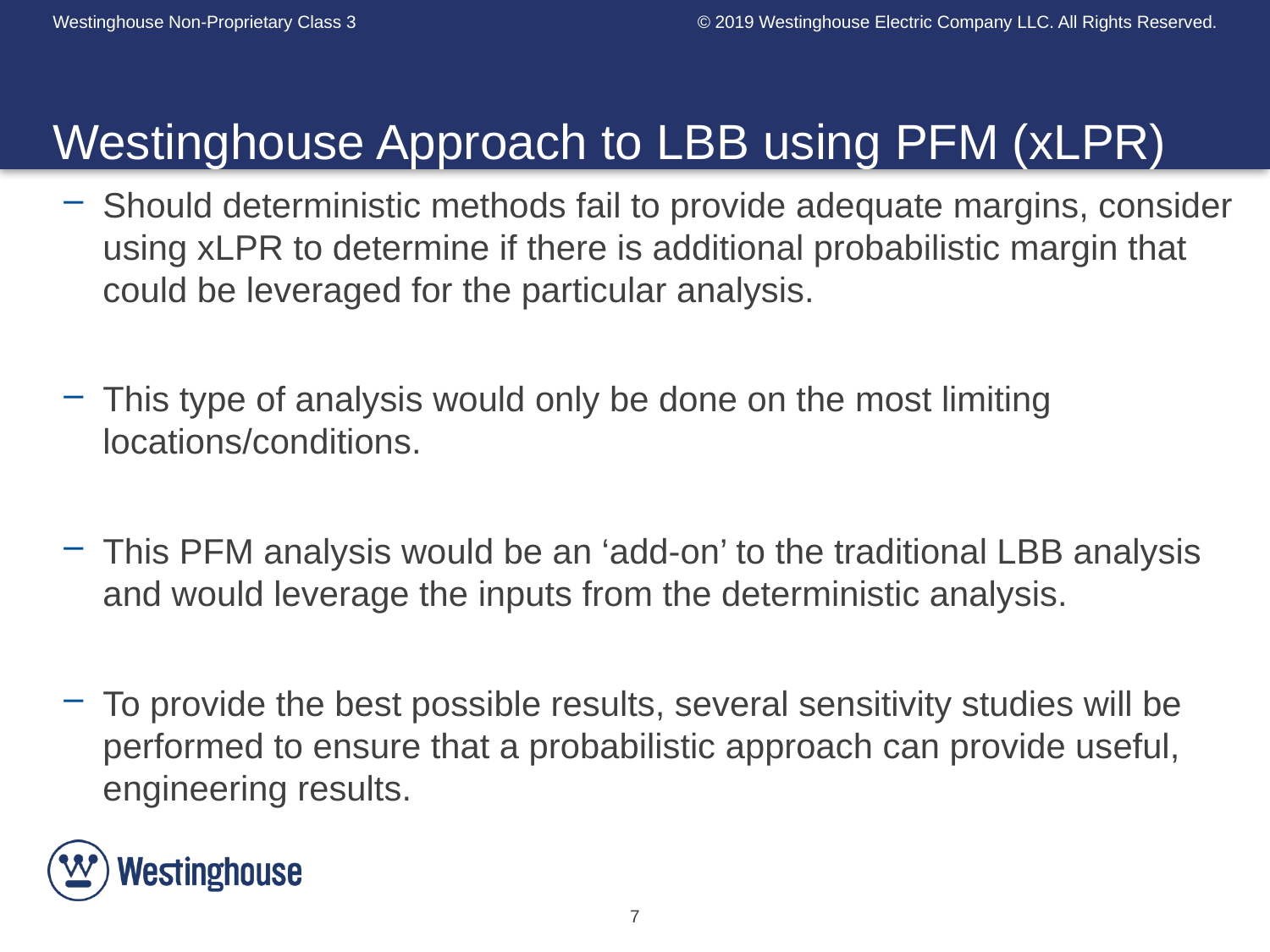

# Westinghouse Approach to LBB using PFM (xLPR)
Should deterministic methods fail to provide adequate margins, consider using xLPR to determine if there is additional probabilistic margin that could be leveraged for the particular analysis.

This type of analysis would only be done on the most limiting locations/conditions.

This PFM analysis would be an ‘add-on’ to the traditional LBB analysis and would leverage the inputs from the deterministic analysis.

To provide the best possible results, several sensitivity studies will be performed to ensure that a probabilistic approach can provide useful, engineering results.